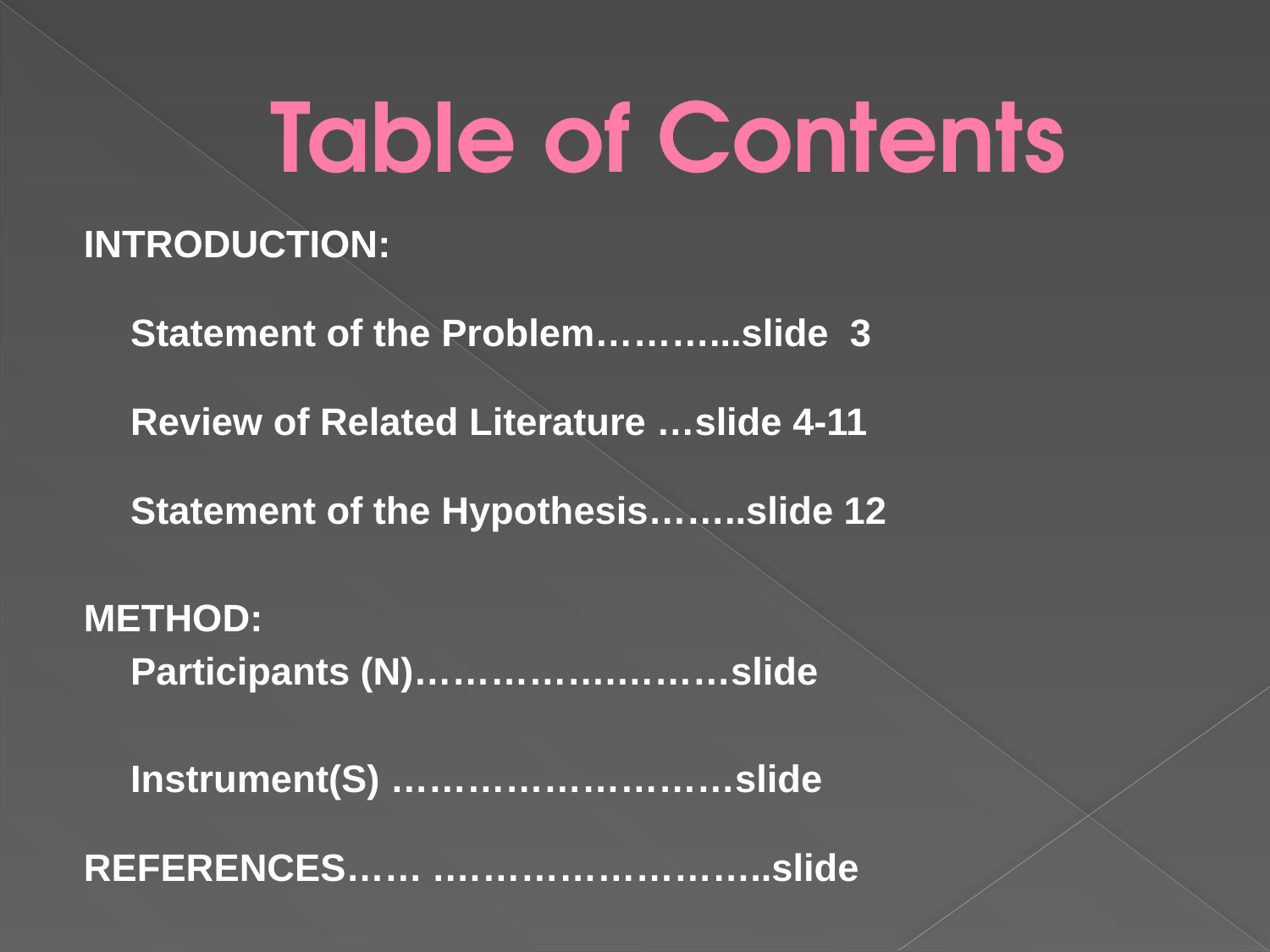

# Table of Contents
INTRODUCTION:

	Statement of the Problem………...slide  3

	Review of Related Literature …slide 4-11

	Statement of the Hypothesis……..slide 12

METHOD:
	Participants (N)…………….………slide

	Instrument(S) ………………………slide

REFERENCES…… .……………………..slide